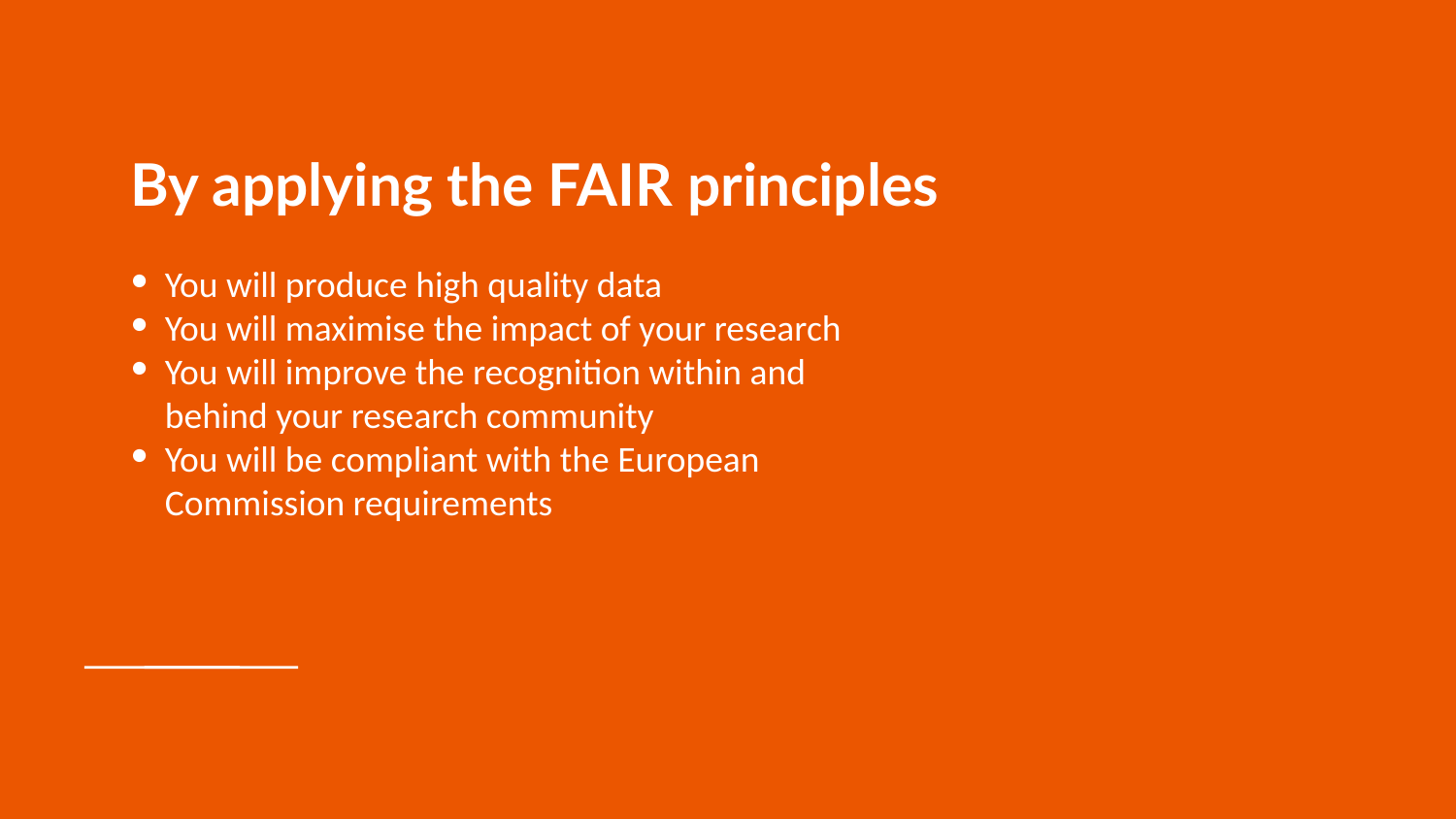

By applying the FAIR principles
You will produce high quality data
You will maximise the impact of your research
You will improve the recognition within and behind your research community
You will be compliant with the European Commission requirements